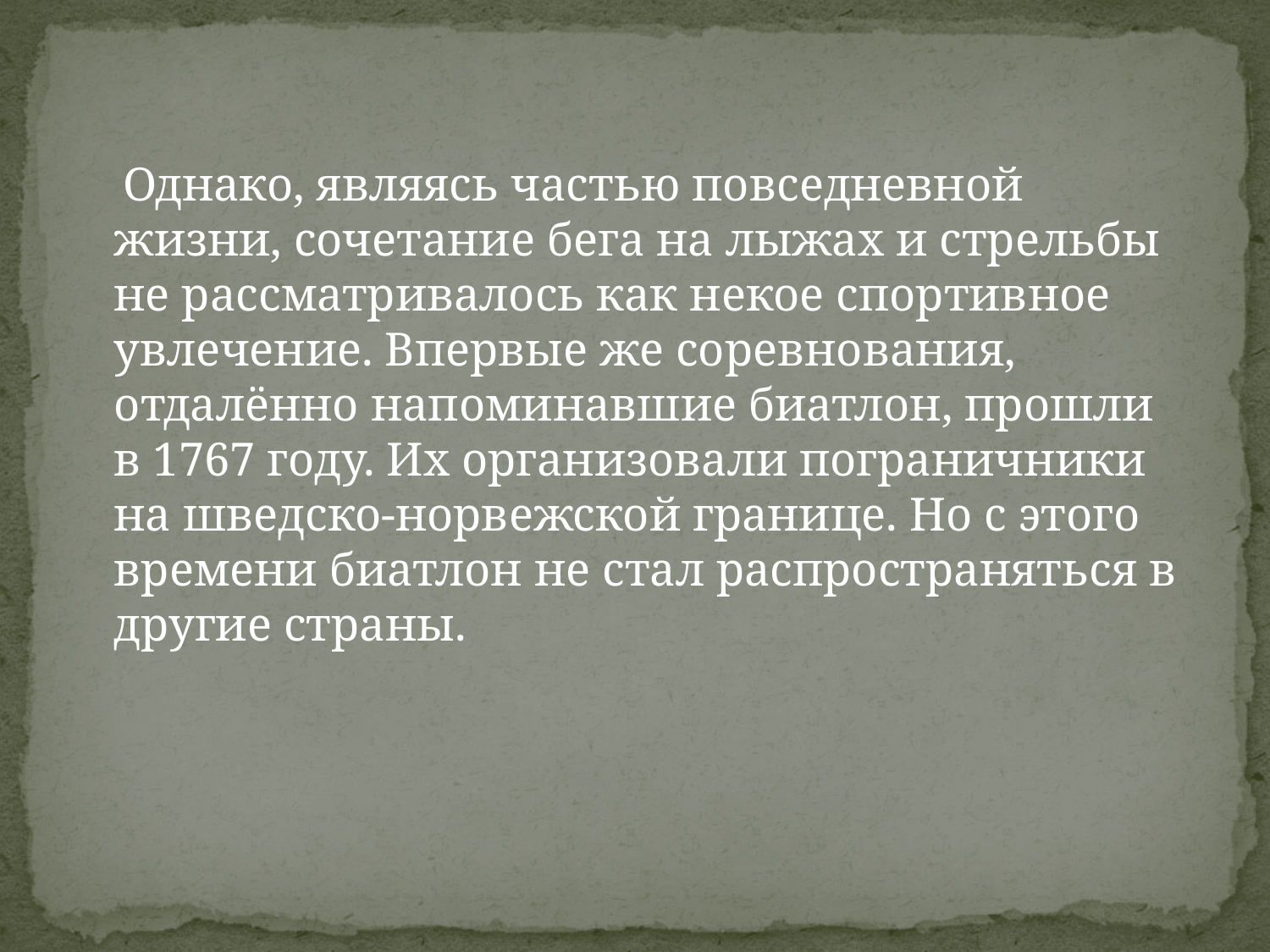

#
    Однако, являясь частью повседневной жизни, сочетание бега на лыжах и стрельбы не рассматривалось как некое спортивное увлечение. Впервые же соревнования, отдалённо напоминавшие биатлон, прошли в 1767 году. Их организовали пограничники на шведско-норвежской границе. Но с этого времени биатлон не стал распространяться в другие страны.